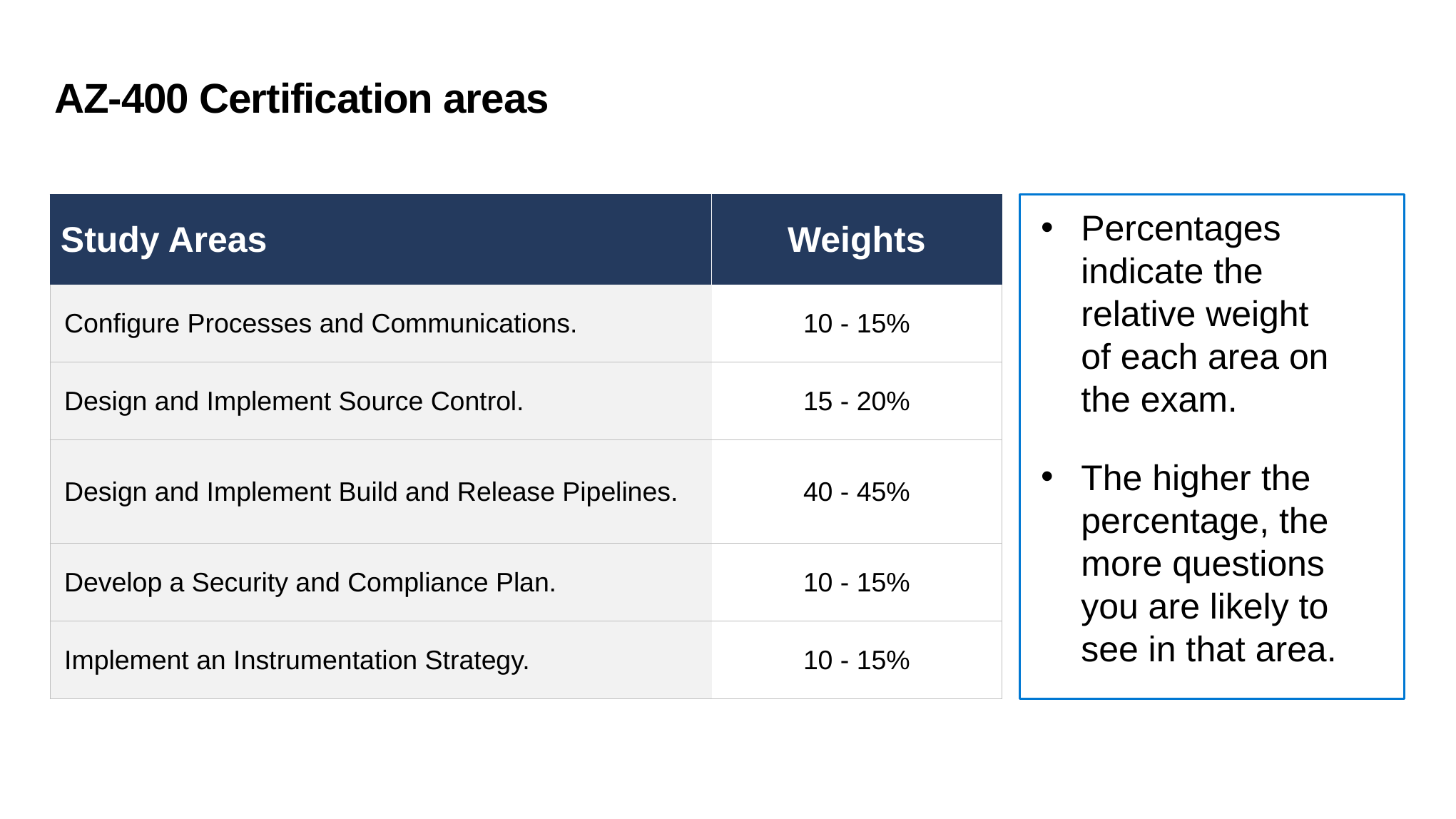

# AZ-400 Certification areas
| Study Areas | Weights |
| --- | --- |
| Configure Processes and Communications. | 10 - 15% |
| Design and Implement Source Control. | 15 - 20% |
| Design and Implement Build and Release Pipelines. | 40 - 45% |
| Develop a Security and Compliance Plan. | 10 - 15% |
| Implement an Instrumentation Strategy. | 10 - 15% |
Percentages indicate the relative weight
of each area on
the exam.
The higher the percentage, the
more questions you are likely to see in that area.